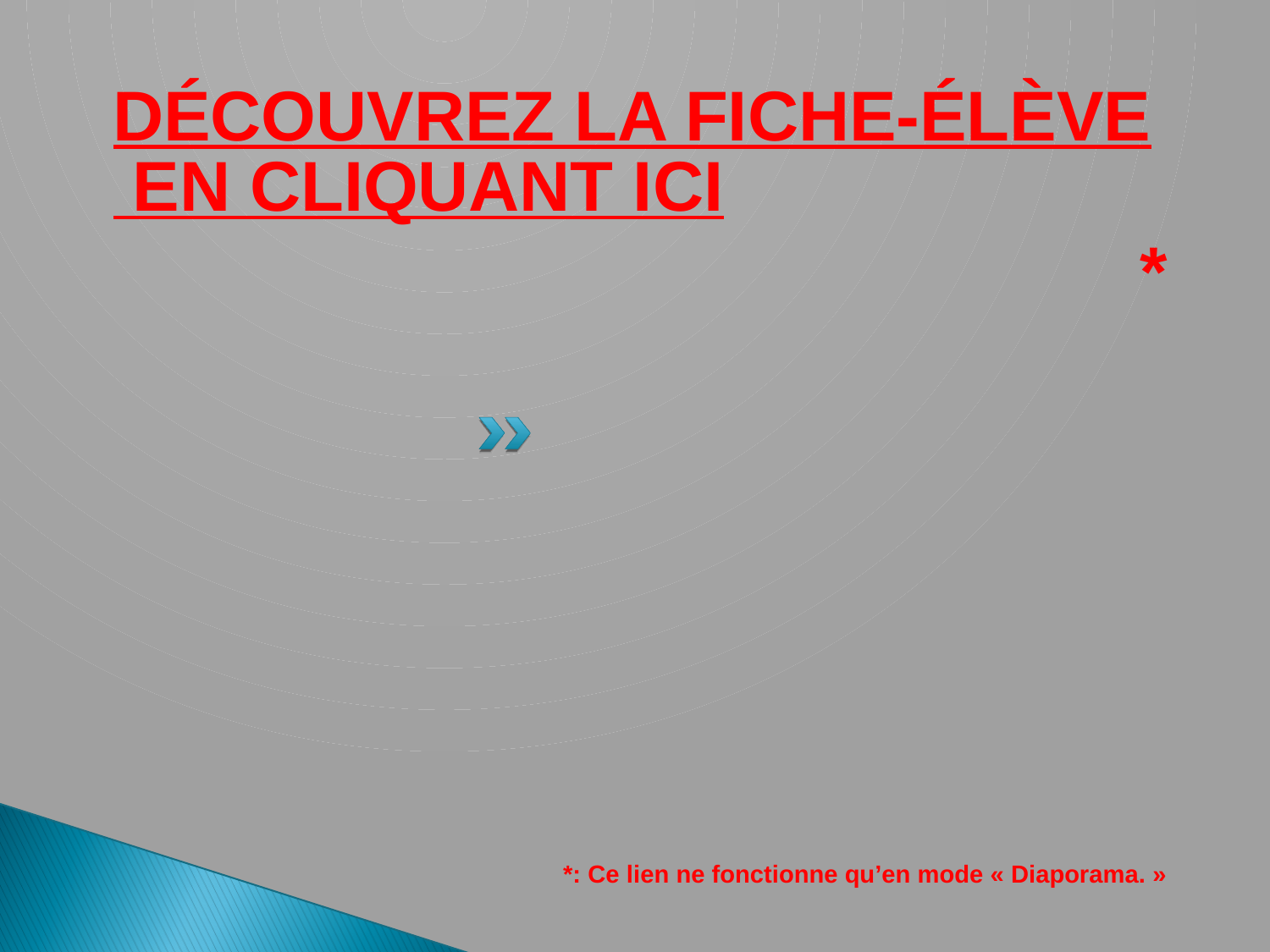

# DÉCOUVREZ LA FICHE-ÉLÈVE EN CLIQUANT ICI*

*: Ce lien ne fonctionne qu’en mode « Diaporama. »